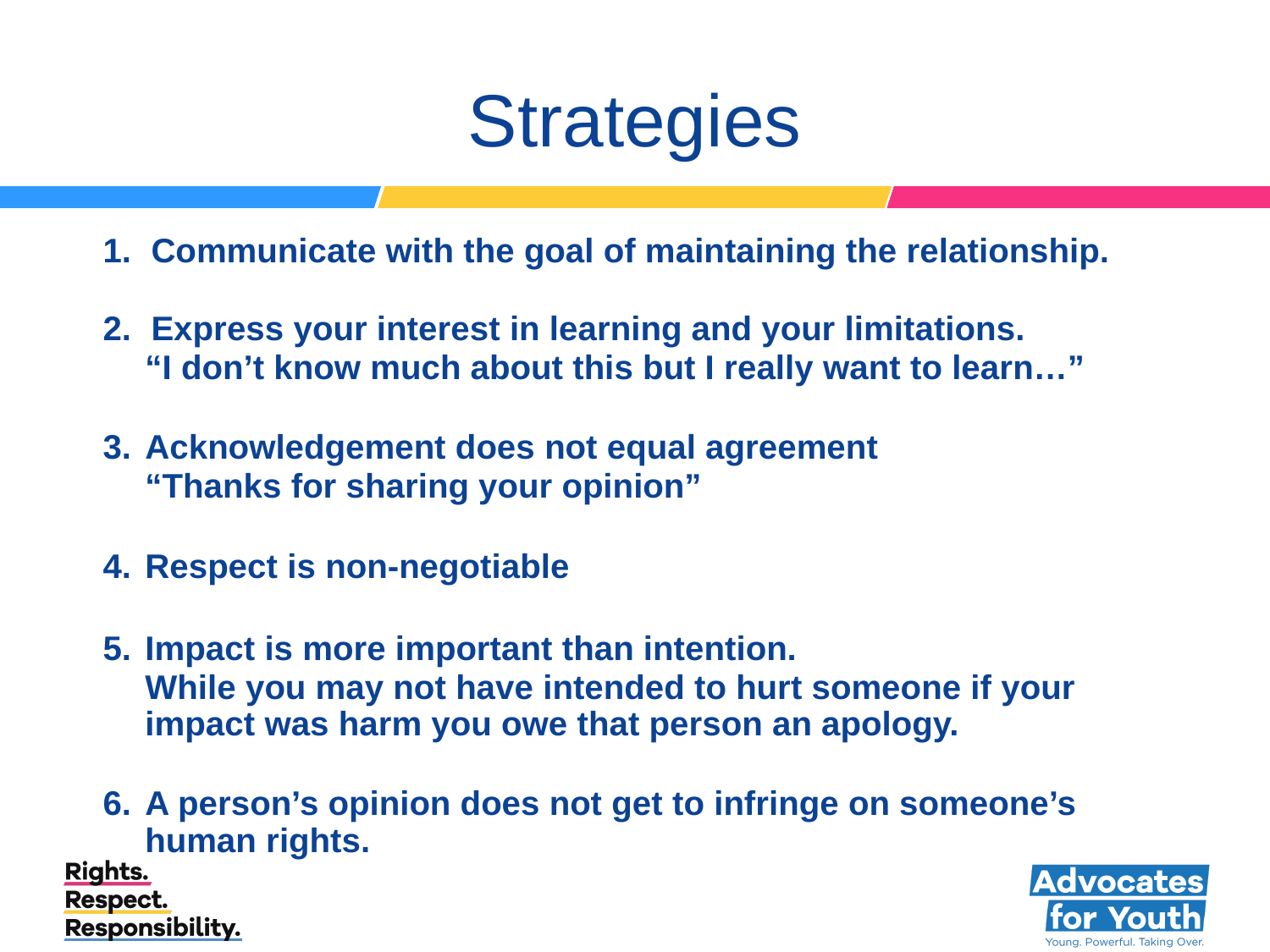

# Strategies
Communicate with the goal of maintaining the relationship.

Express your interest in learning and your limitations.
“I don’t know much about this but I really want to learn…”

Acknowledgement does not equal agreement
“Thanks for sharing your opinion”

Respect is non-negotiable

Impact is more important than intention.
While you may not have intended to hurt someone if your impact was harm you owe that person an apology.

A person’s opinion does not get to infringe on someone’s human rights.